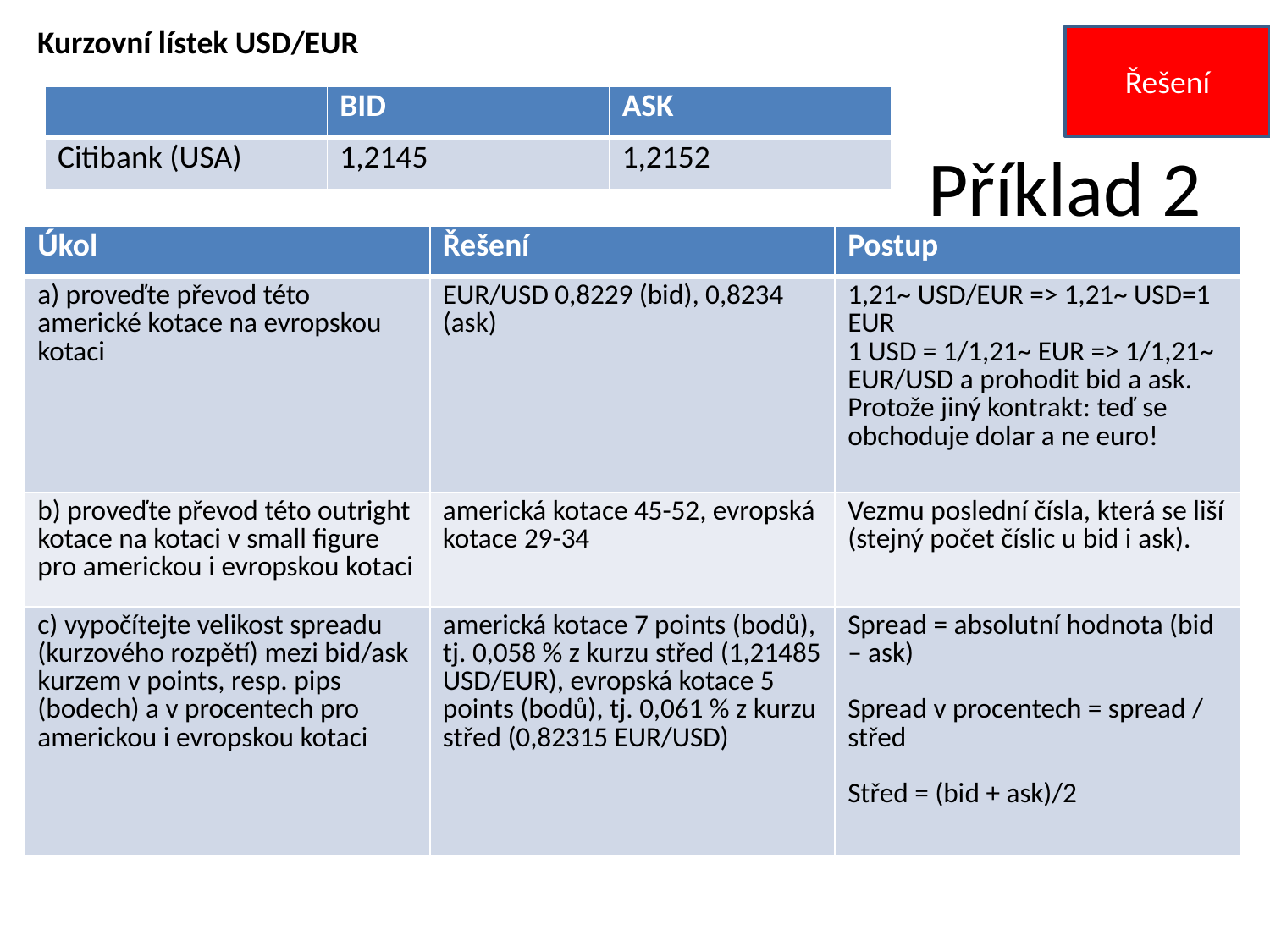

Kurzovní lístek USD/EUR
Řešení
|  | BID | ASK |
| --- | --- | --- |
| Citibank (USA) | 1,2145 | 1,2152 |
# Příklad 2
| Úkol | Řešení | Postup |
| --- | --- | --- |
| a) proveďte převod této americké kotace na evropskou kotaci | EUR/USD 0,8229 (bid), 0,8234 (ask) | 1,21~ USD/EUR => 1,21~ USD=1 EUR 1 USD = 1/1,21~ EUR => 1/1,21~ EUR/USD a prohodit bid a ask. Protože jiný kontrakt: teď se obchoduje dolar a ne euro! |
| b) proveďte převod této outright kotace na kotaci v small figure pro americkou i evropskou kotaci | americká kotace 45-52, evropská kotace 29-34 | Vezmu poslední čísla, která se liší (stejný počet číslic u bid i ask). |
| c) vypočítejte velikost spreadu (kurzového rozpětí) mezi bid/ask kurzem v points, resp. pips (bodech) a v procentech pro americkou i evropskou kotaci | americká kotace 7 points (bodů), tj. 0,058 % z kurzu střed (1,21485 USD/EUR), evropská kotace 5 points (bodů), tj. 0,061 % z kurzu střed (0,82315 EUR/USD) | Spread = absolutní hodnota (bid – ask) Spread v procentech = spread / střed Střed = (bid + ask)/2 |